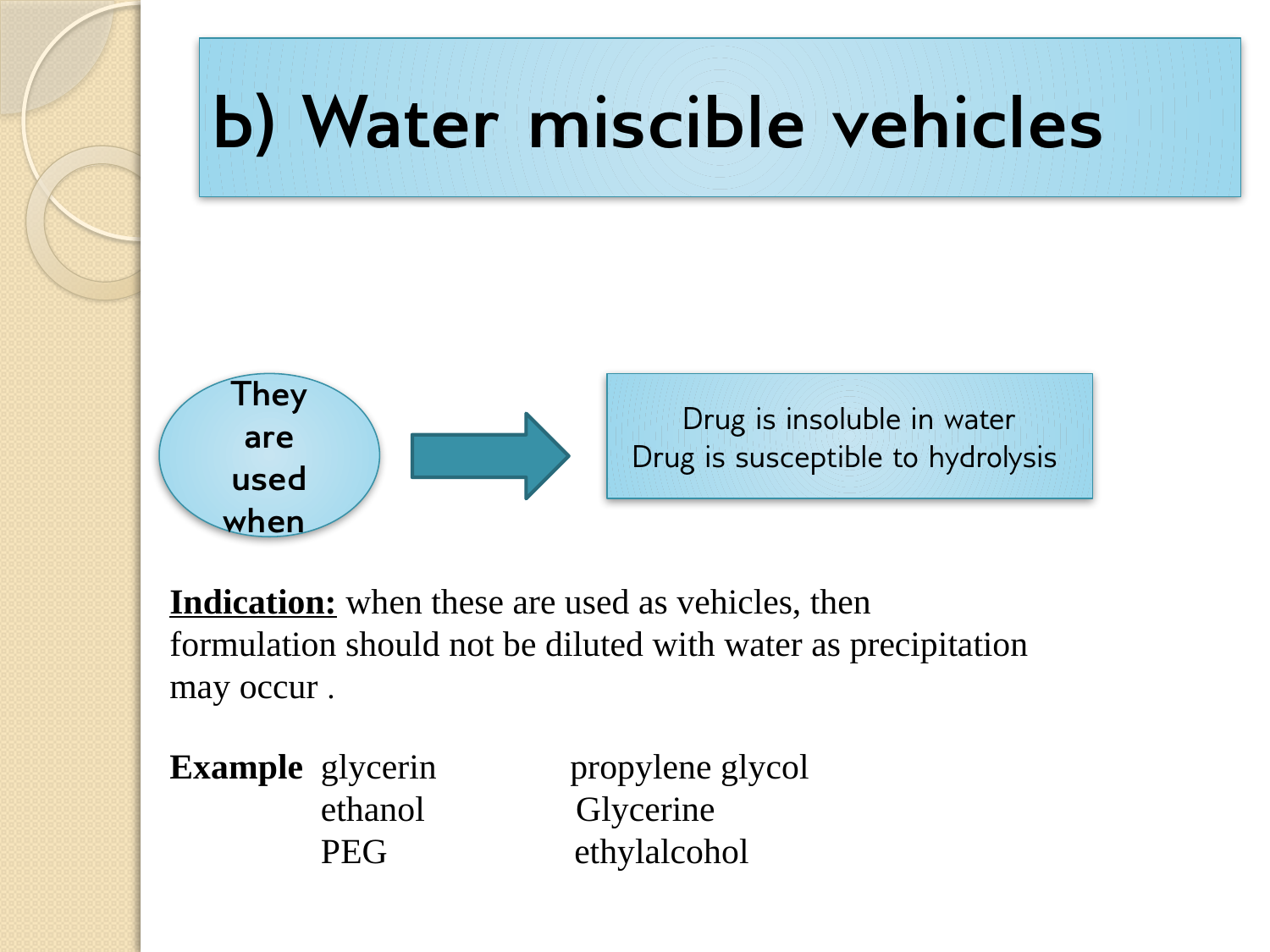

# b) Water miscible vehicles

They are used when
Drug is insoluble in water
Drug is susceptible to hydrolysis

Indication: when these are used as vehicles, then formulation should not be diluted with water as precipitation may occur .

Example  glycerin               propylene glycol
                 ethanol                 Glycerine
                 PEG                     ethylalcohol